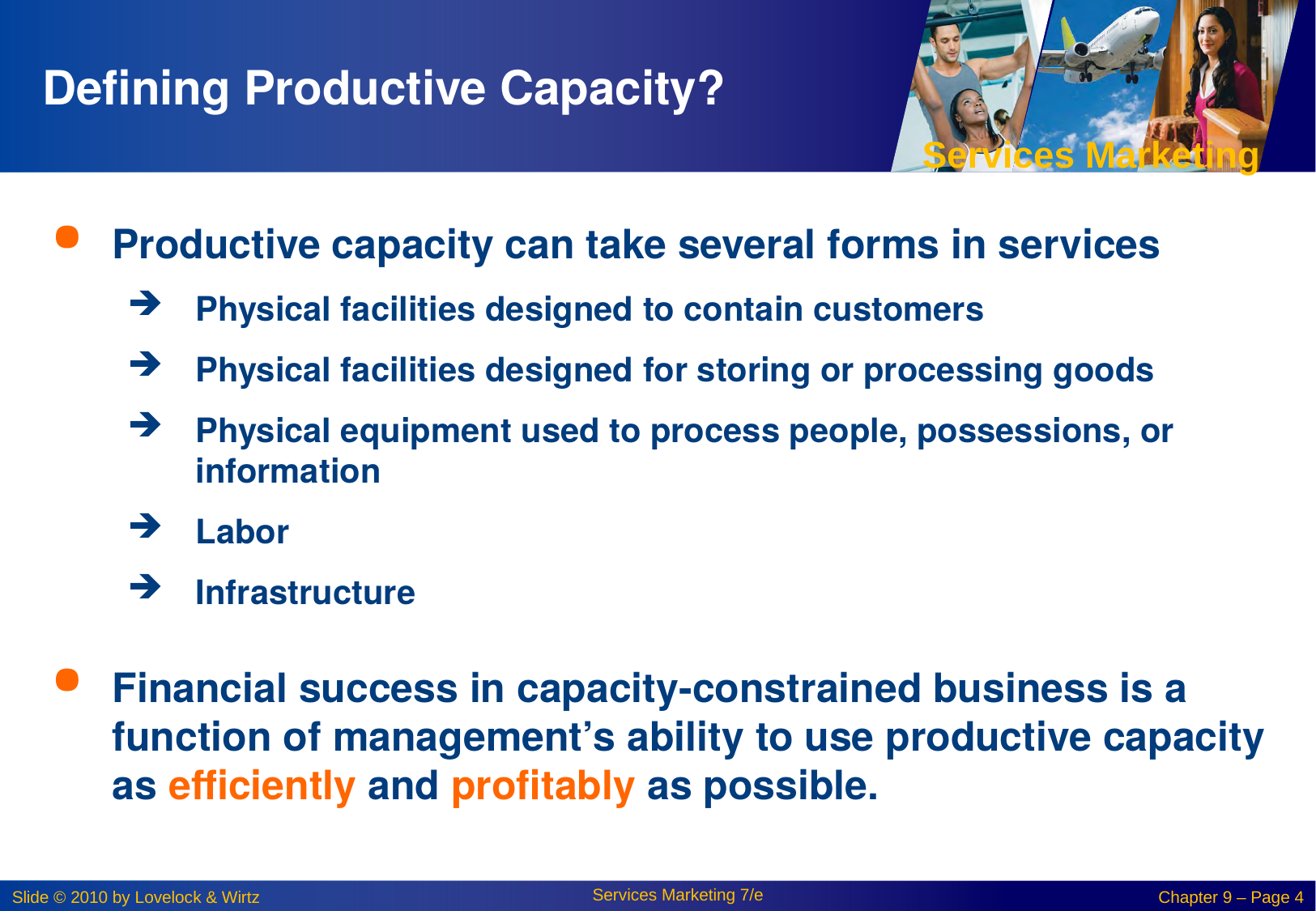

# Defining Productive Capacity?
Productive capacity can take several forms in services
Physical facilities designed to contain customers
Physical facilities designed for storing or processing goods
Physical equipment used to process people, possessions, or information
Labor
Infrastructure
Financial success in capacity-constrained business is a function of management’s ability to use productive capacity as efficiently and profitably as possible.